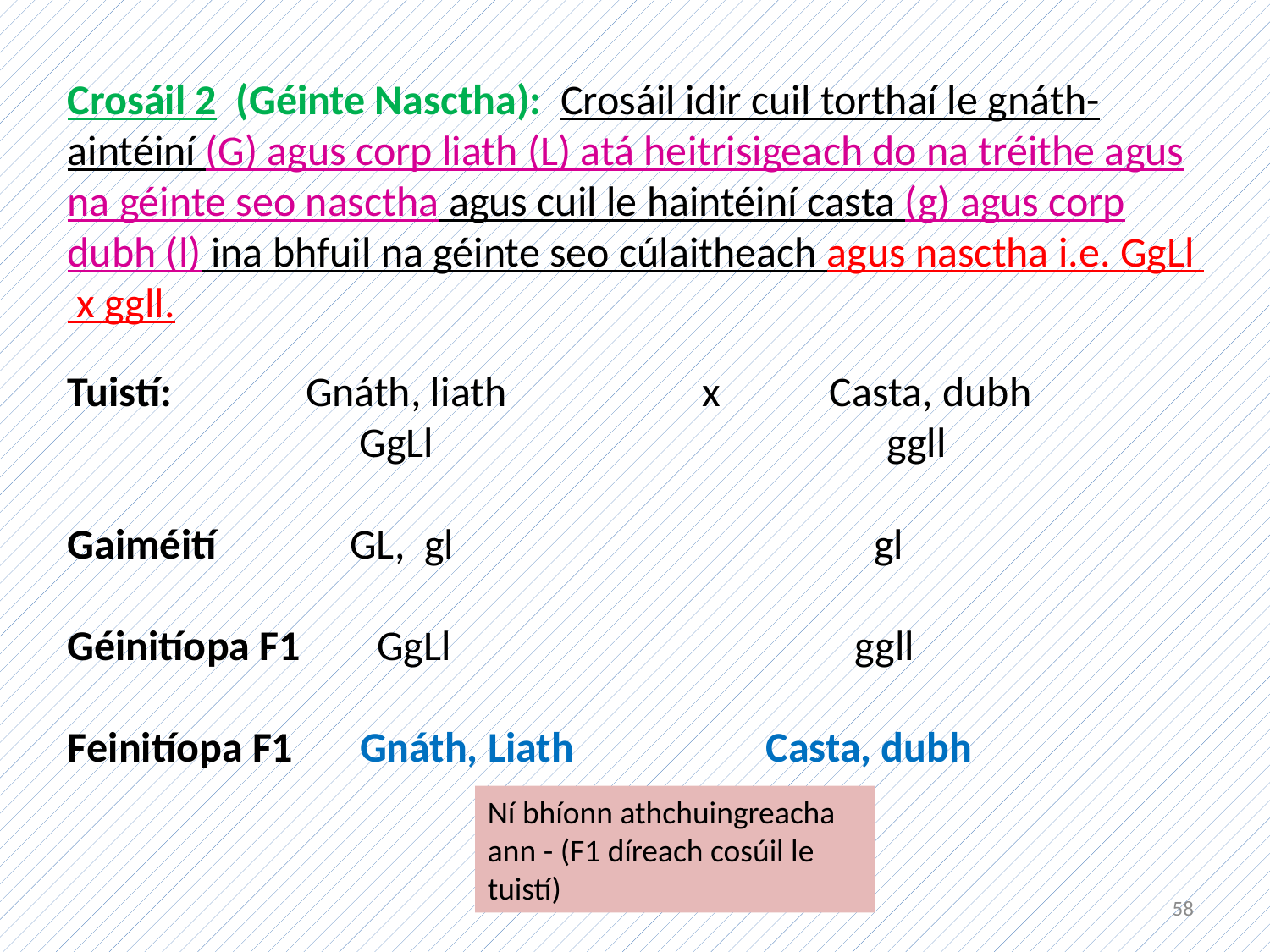

Crosáil 2  (Géinte Nasctha):  Crosáil idir cuil torthaí le gnáth- aintéiní (G) agus corp liath (L) atá heitrisigeach do na tréithe agus na géinte seo nasctha agus cuil le haintéiní casta (g) agus corp dubh (l) ina bhfuil na géinte seo cúlaitheach agus nasctha i.e. GgLl   x ggll.

Tuistí:              Gnáth, liath		x	Casta, dubh
		    GgLl				      ggll

Gaiméití	   GL,  gl		                  gl

Géinitíopa F1        GgLl		                ggll

Feinitíopa F1       Gnáth, Liath	                    Casta, dubh

Ní bhíonn athchuingreacha ann - (F1 díreach cosúil le tuistí)
58